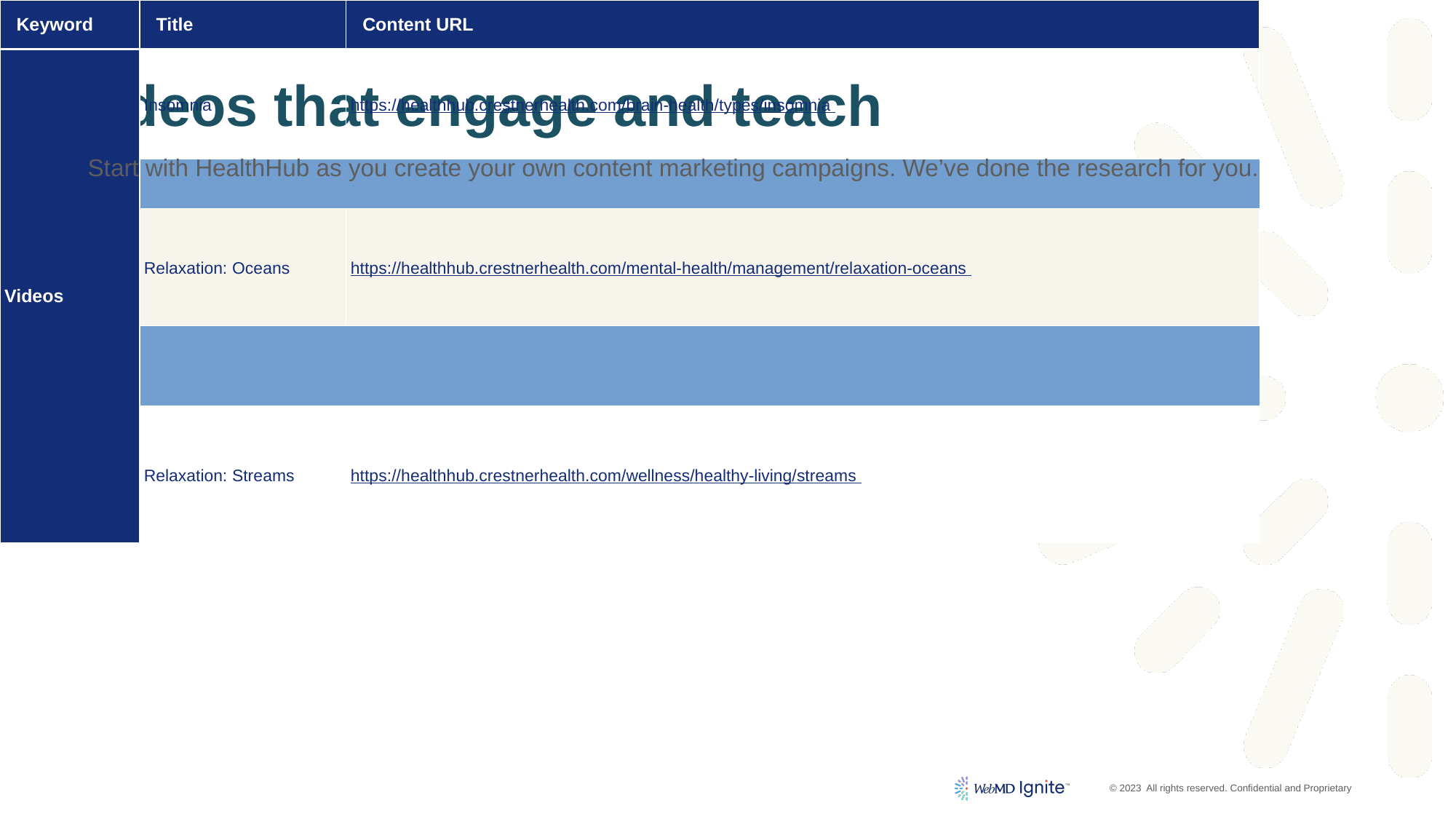

Videos that engage and teach
Start with HealthHub as you create your own content marketing campaigns. We’ve done the research for you.
| Keyword | Title | Content URL |
| --- | --- | --- |
| Videos | Insomnia | https://healthhub.crestnerhealth.com/brain-health/types/insomnia |
|  |  |  |
|  | Relaxation: Oceans | https://healthhub.crestnerhealth.com/mental-health/management/relaxation-oceans |
|  |  |  |
|  | Relaxation: Streams | https://healthhub.crestnerhealth.com/wellness/healthy-living/streams |
|  |  |  |
|  | Relaxation: Waterfalls | https://healthhub.crestnerhealth.com/wellness/healthy-living/waterfalls |
|  |  |  |